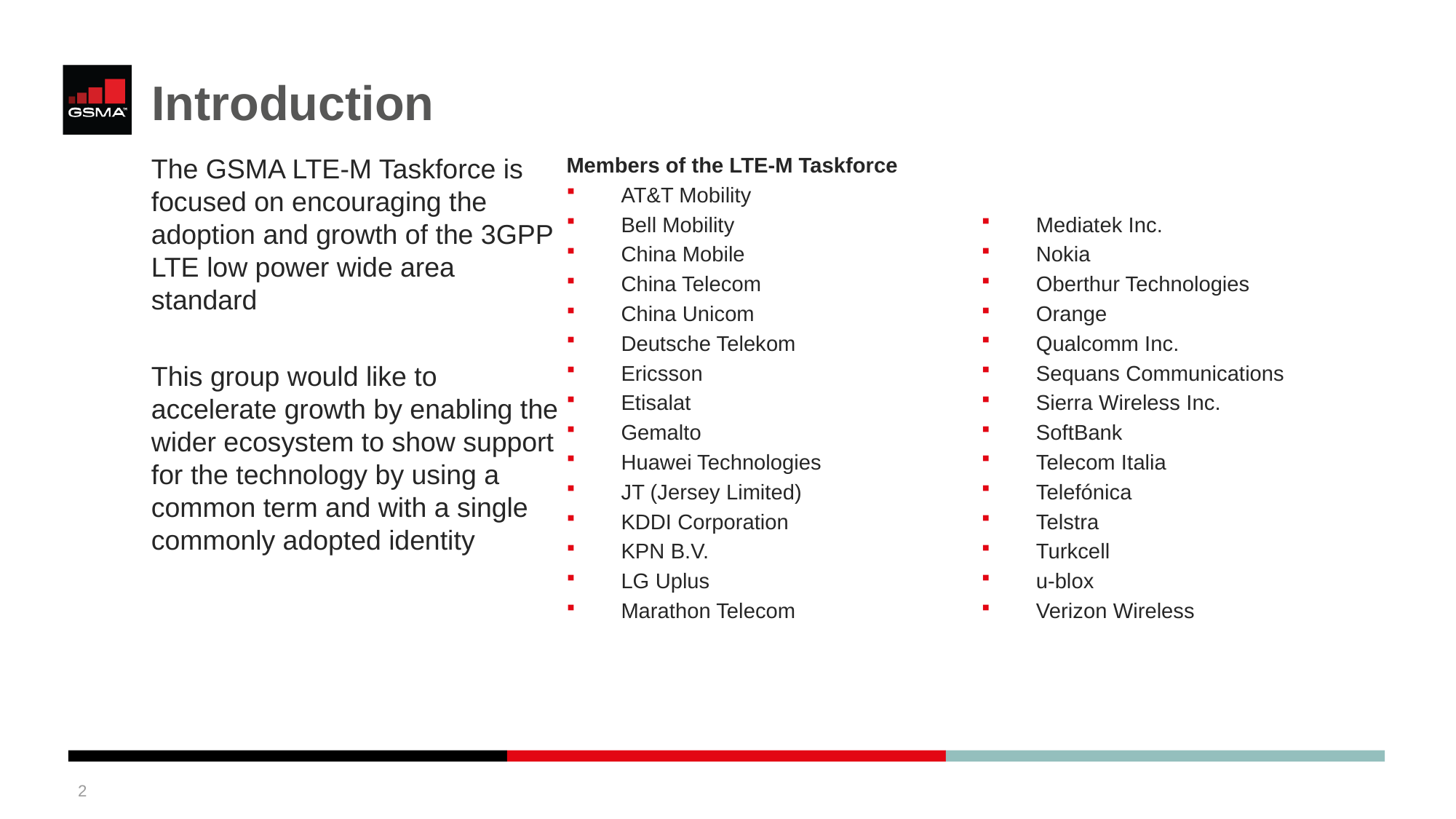

# Introduction
The GSMA LTE-M Taskforce is focused on encouraging the adoption and growth of the 3GPP LTE low power wide area standard

This group would like to accelerate growth by enabling the wider ecosystem to show support for the technology by using a common term and with a single commonly adopted identity

Members of the LTE-M Taskforce
AT&T Mobility
Bell Mobility
China Mobile
China Telecom
China Unicom
Deutsche Telekom
Ericsson
Etisalat
Gemalto
Huawei Technologies
JT (Jersey Limited)
KDDI Corporation
KPN B.V.
LG Uplus
Marathon Telecom

Mediatek Inc.
Nokia
Oberthur Technologies
Orange
Qualcomm Inc.
Sequans Communications
Sierra Wireless Inc.
SoftBank
Telecom Italia
Telefónica
Telstra
Turkcell
u-blox
Verizon Wireless

2